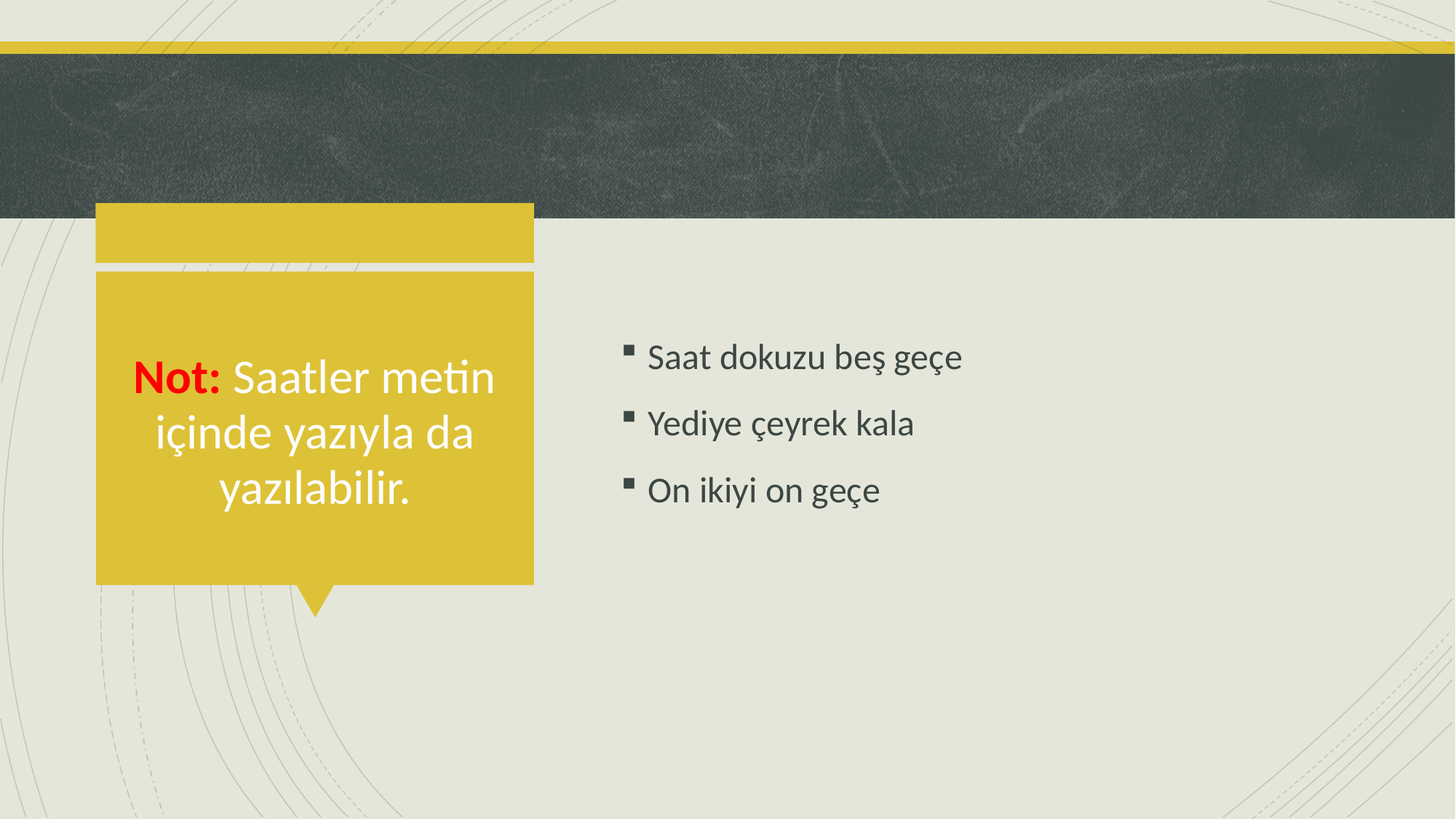

Saat dokuzu beş geçe
Yediye çeyrek kala
On ikiyi on geçe
# Not: Saatler metin içinde yazıyla da yazılabilir.